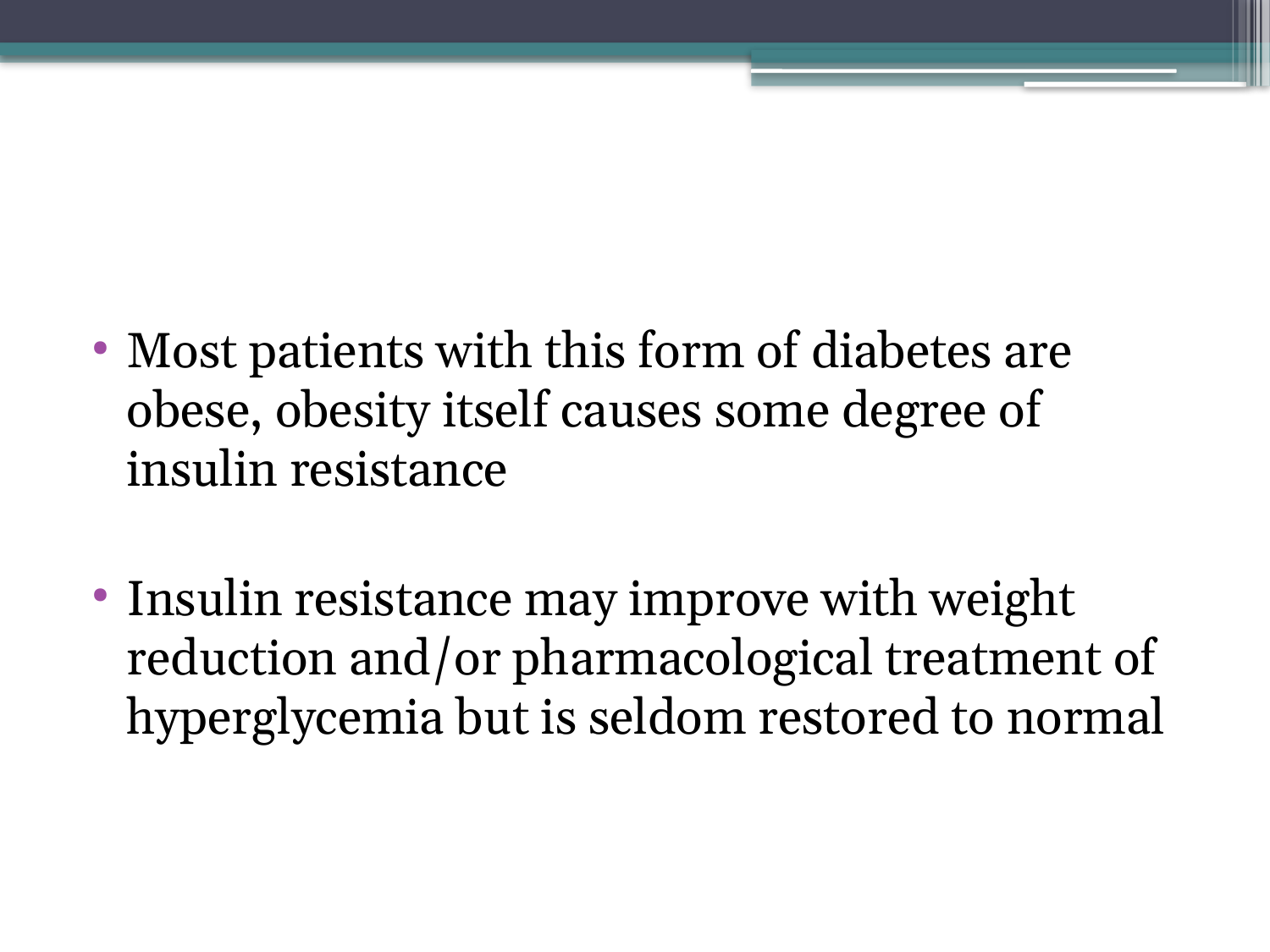

#
Most patients with this form of diabetes are obese, obesity itself causes some degree of insulin resistance

Insulin resistance may improve with weight reduction and/or pharmacological treatment of hyperglycemia but is seldom restored to normal